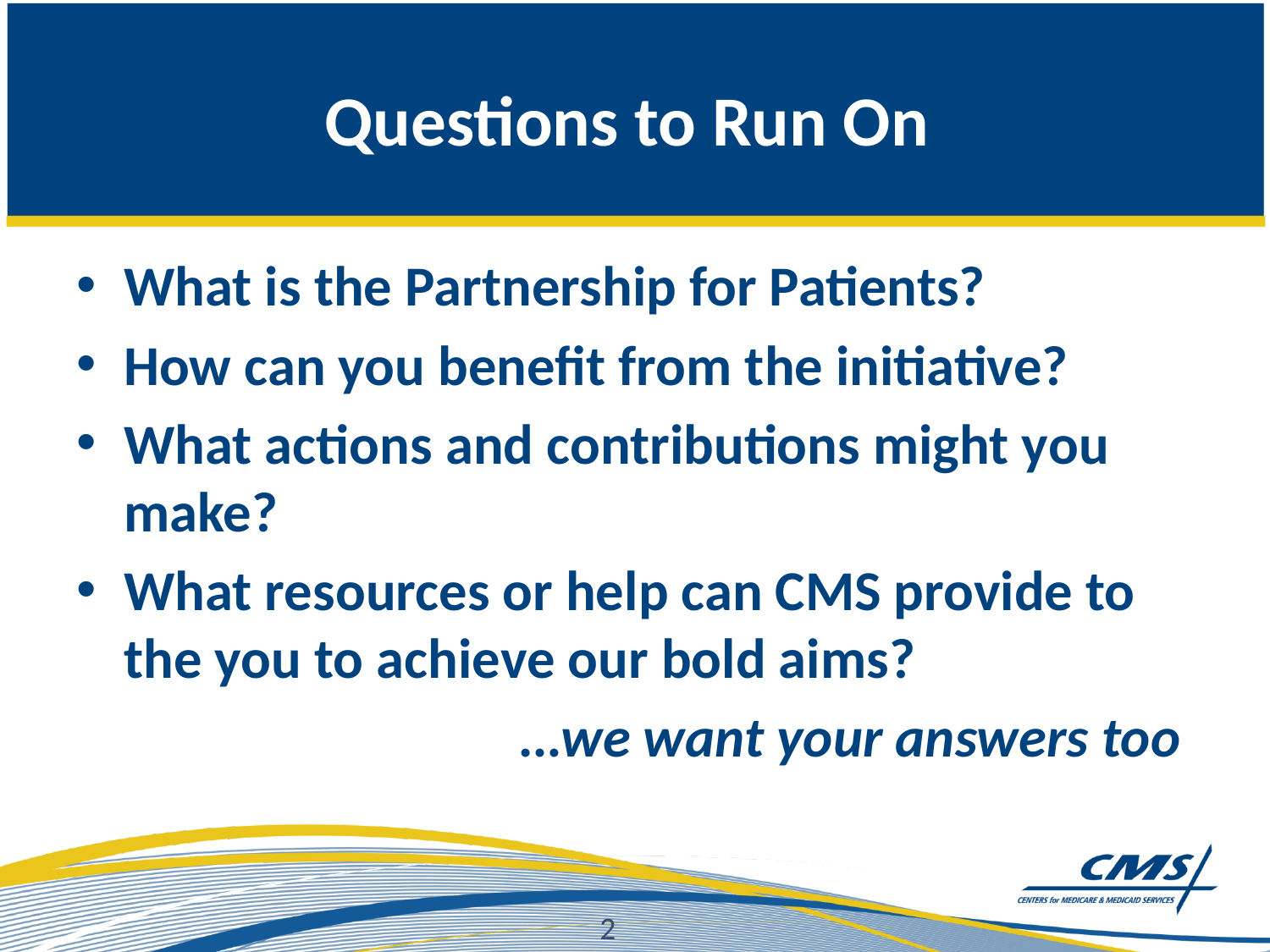

Questions to Run On
What is the Partnership for Patients?
How can you benefit from the initiative?
What actions and contributions might you make?
What resources or help can CMS provide to the you to achieve our bold aims?
                                   …we want your answers too

2